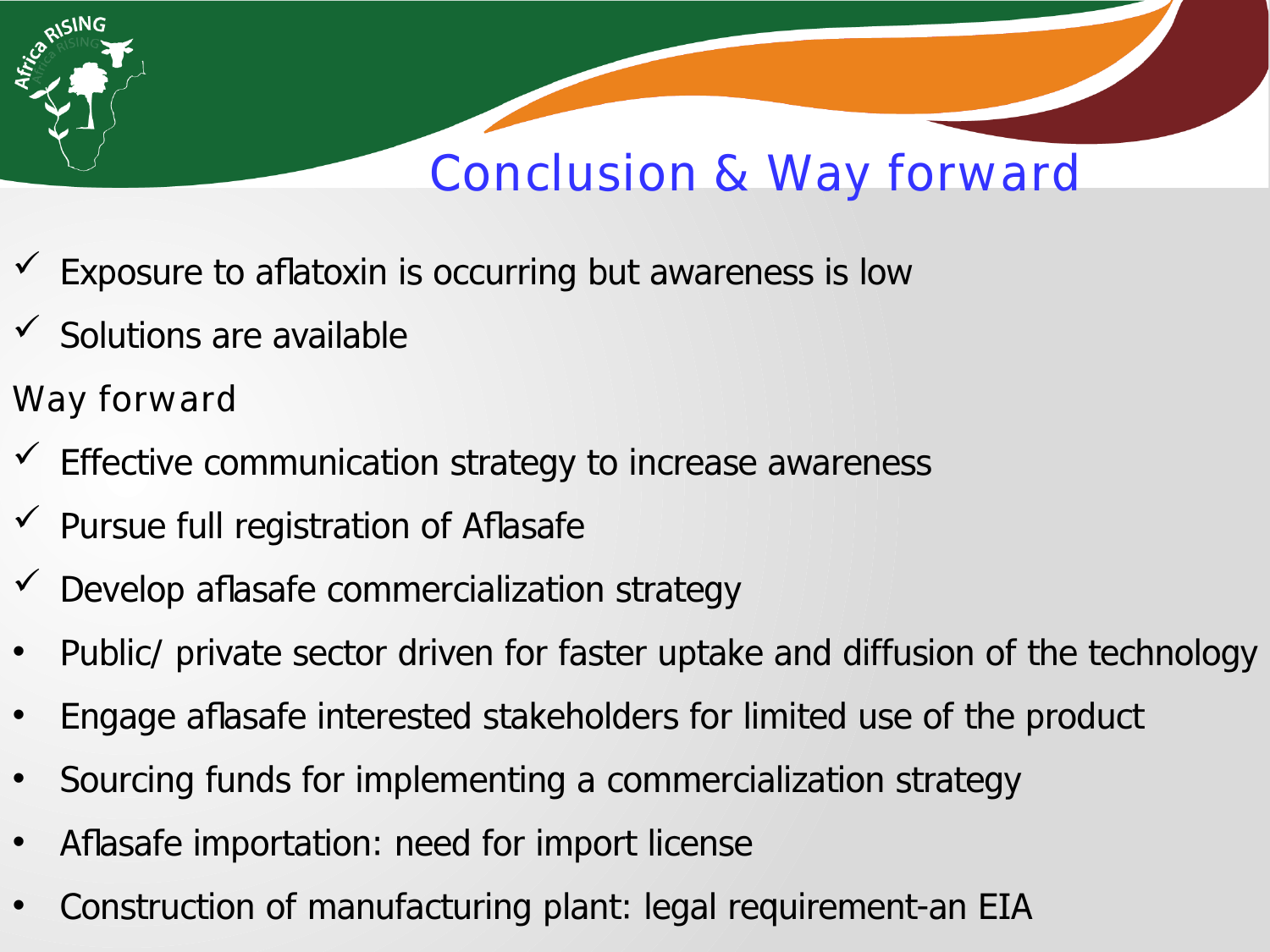

Conclusion & Way forward
Exposure to aflatoxin is occurring but awareness is low
Solutions are available
Way forward
Effective communication strategy to increase awareness
Pursue full registration of Aflasafe
Develop aflasafe commercialization strategy
Public/ private sector driven for faster uptake and diffusion of the technology
Engage aflasafe interested stakeholders for limited use of the product
Sourcing funds for implementing a commercialization strategy
Aflasafe importation: need for import license
Construction of manufacturing plant: legal requirement-an EIA